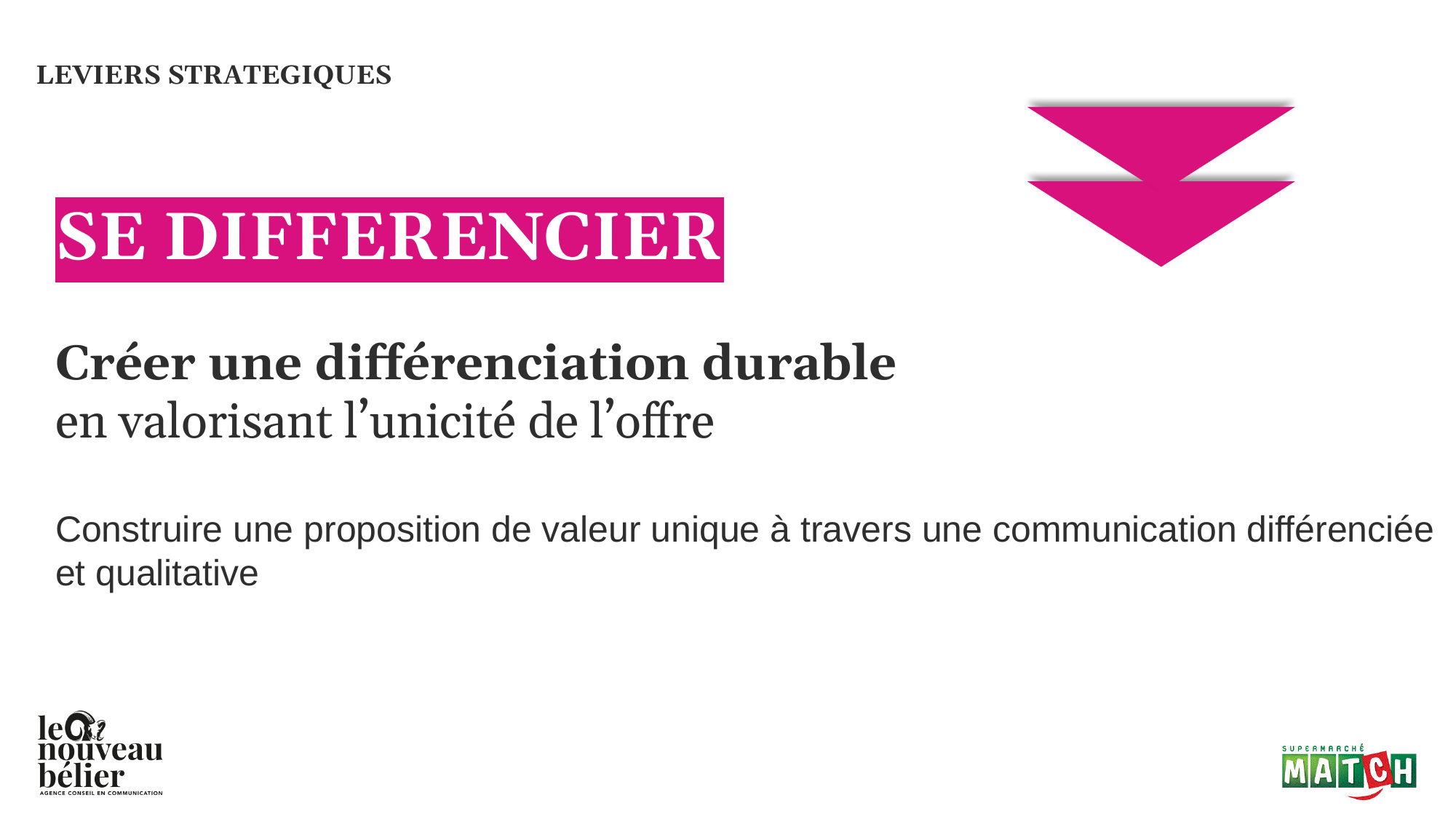

# LEVIERS STRATEGIQUES

SE DIFFERENCIER
Créer une différenciation durable
en valorisant l’unicité de l’offre
Construire une proposition de valeur unique à travers une communication différenciée et qualitative